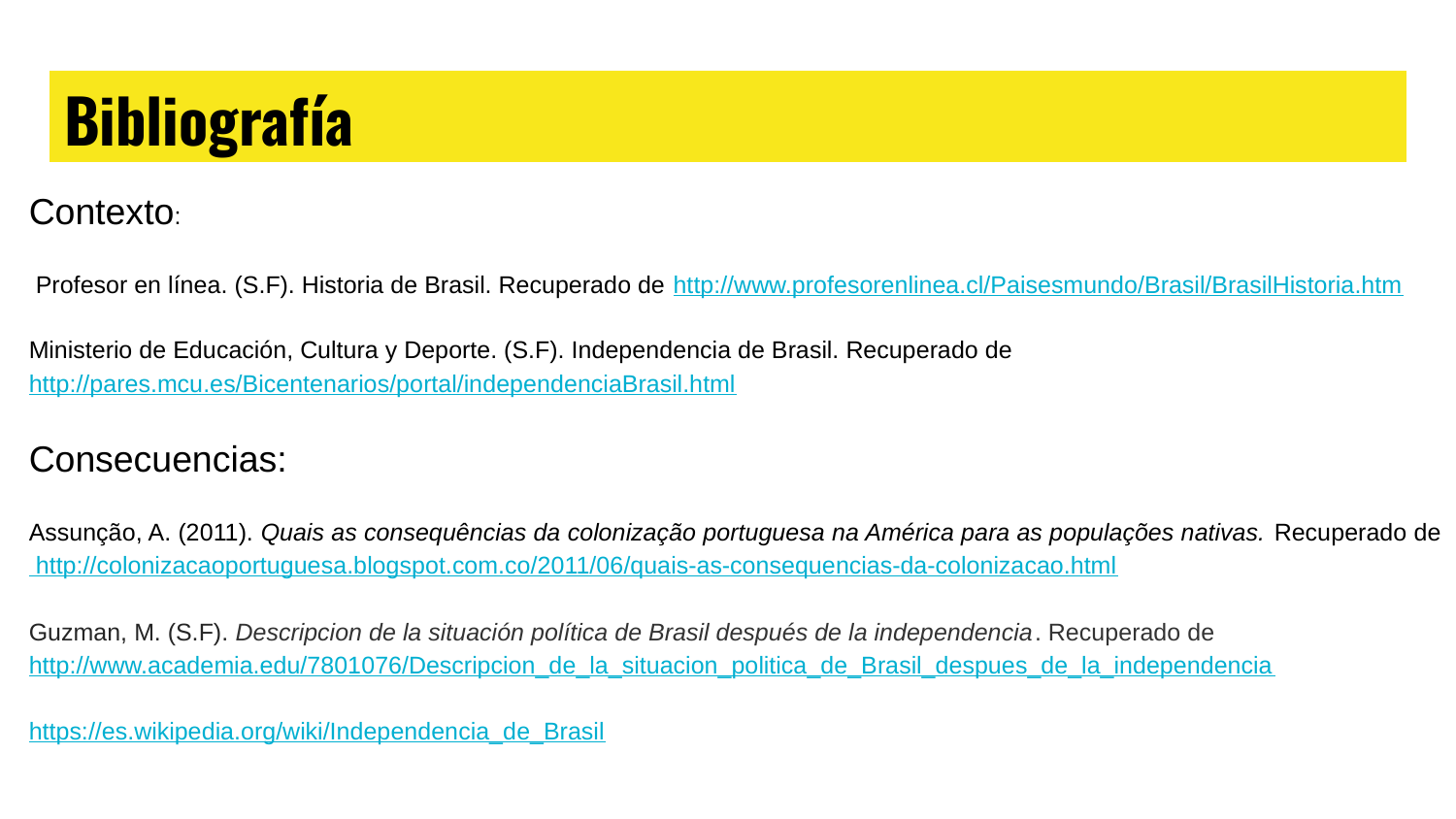

# Bibliografía
Contexto:
 Profesor en línea. (S.F). Historia de Brasil. Recuperado de http://www.profesorenlinea.cl/Paisesmundo/Brasil/BrasilHistoria.htm
Ministerio de Educación, Cultura y Deporte. (S.F). Independencia de Brasil. Recuperado de http://pares.mcu.es/Bicentenarios/portal/independenciaBrasil.html
Consecuencias:
Assunção, A. (2011). Quais as consequências da colonização portuguesa na América para as populações nativas. Recuperado de http://colonizacaoportuguesa.blogspot.com.co/2011/06/quais-as-consequencias-da-colonizacao.html

Guzman, M. (S.F). Descripcion de la situación política de Brasil después de la independencia. Recuperado de http://www.academia.edu/7801076/Descripcion_de_la_situacion_politica_de_Brasil_despues_de_la_independencia
https://es.wikipedia.org/wiki/Independencia_de_Brasil